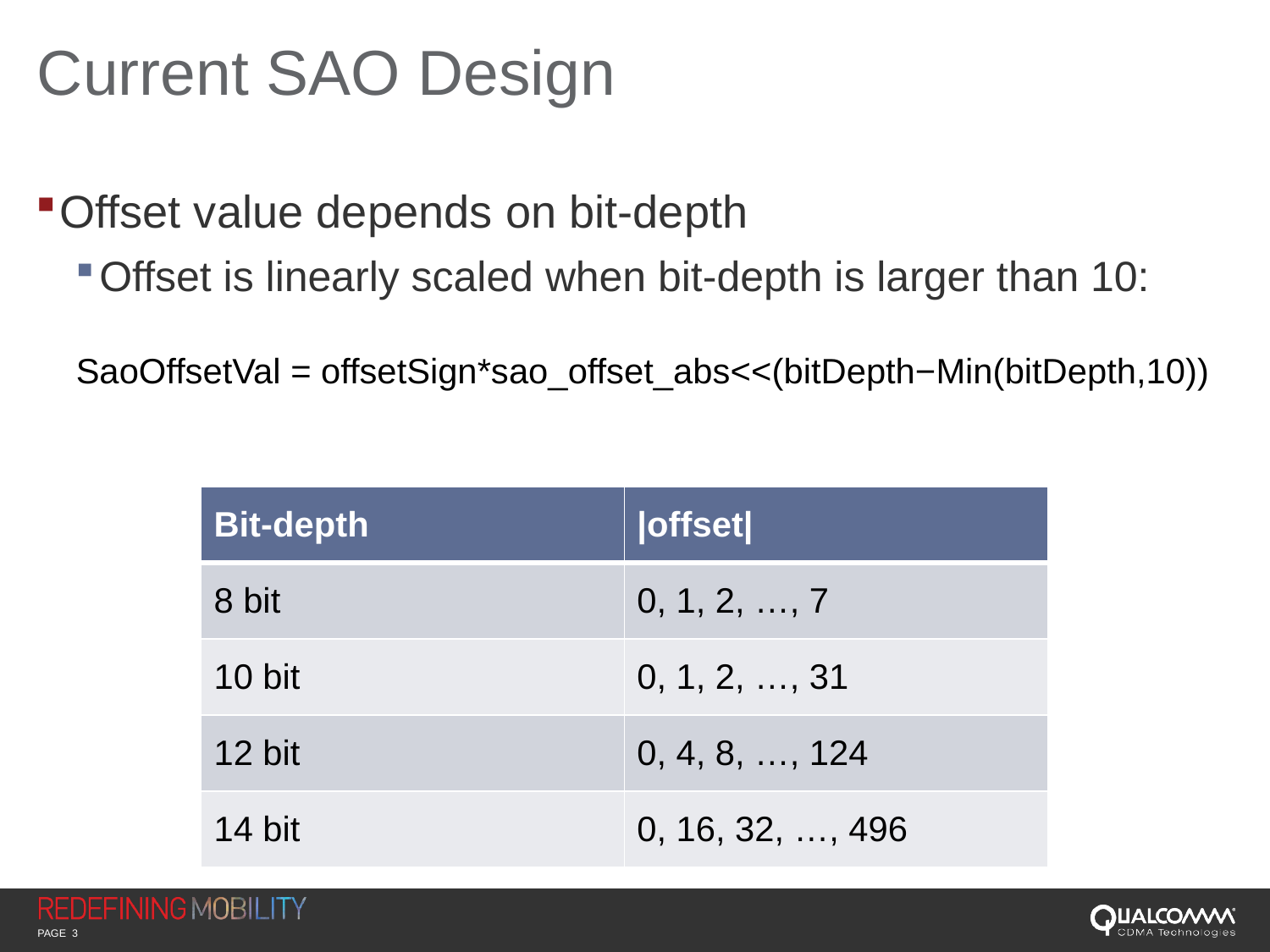

# Current SAO Design

Offset value depends on bit-depth
Offset is linearly scaled when bit-depth is larger than 10:
SaoOffsetVal = offsetSign*sao_offset_abs<<(bitDepth−Min(bitDepth,10))
| Bit-depth | |offset| |
| --- | --- |
| 8 bit | 0, 1, 2, …, 7 |
| 10 bit | 0, 1, 2, …, 31 |
| 12 bit | 0, 4, 8, …, 124 |
| 14 bit | 0, 16, 32, …, 496 |